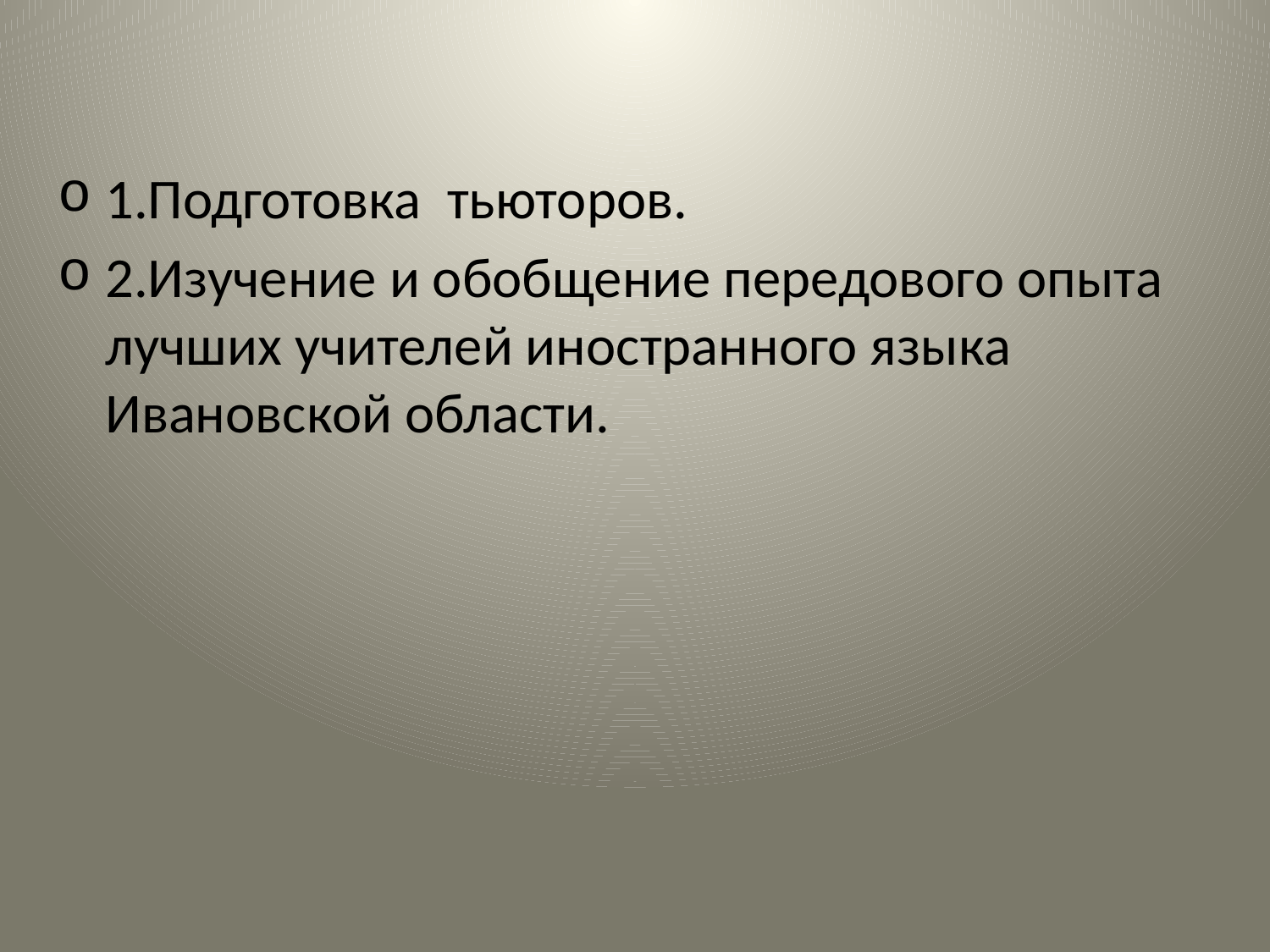

1.Подготовка  тьюторов.
2.Изучение и обобщение передового опыта лучших учителей иностранного языка Ивановской области.